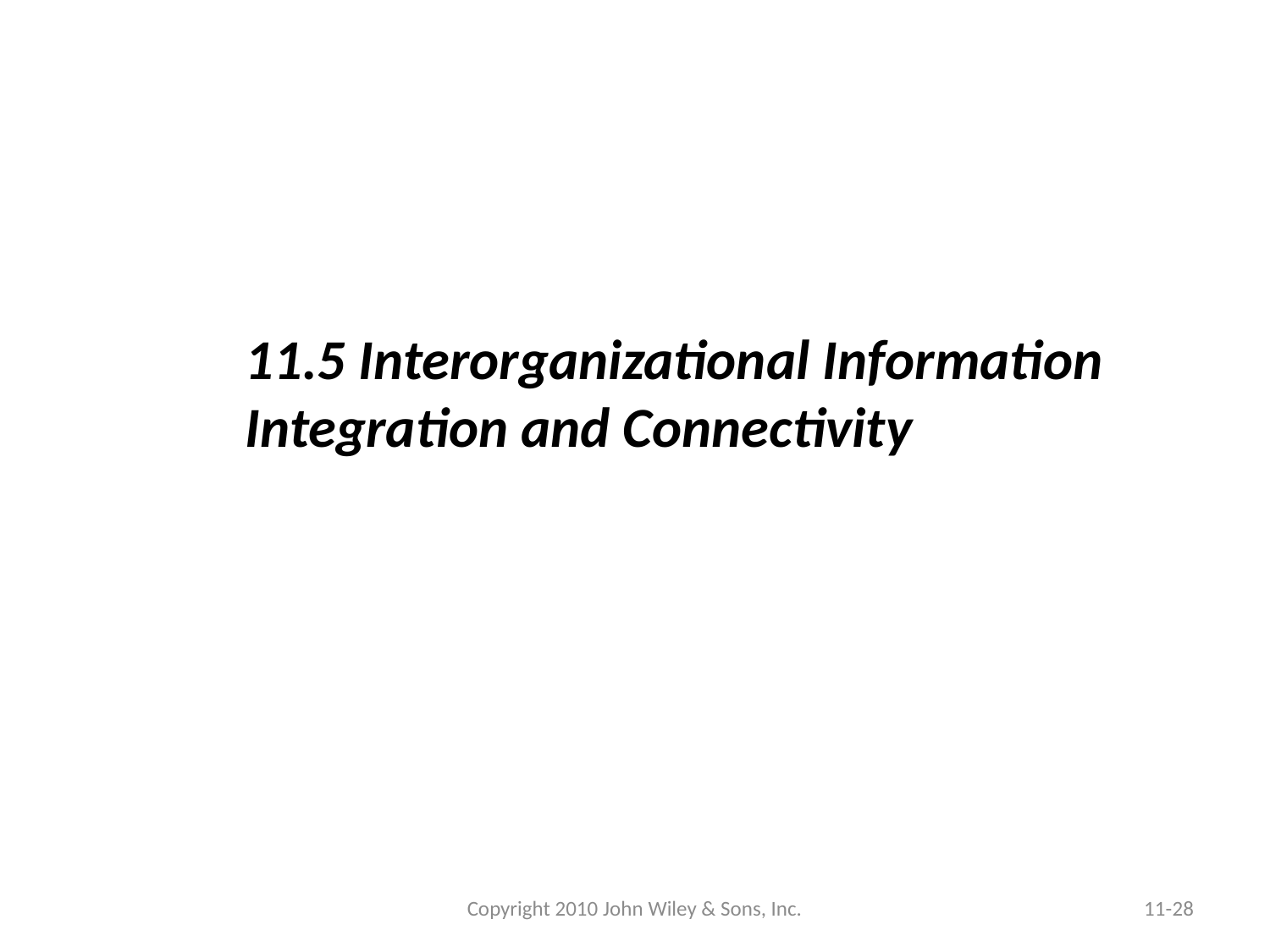

11.5 Interorganizational Information Integration and Connectivity
Copyright 2010 John Wiley & Sons, Inc.
11-28